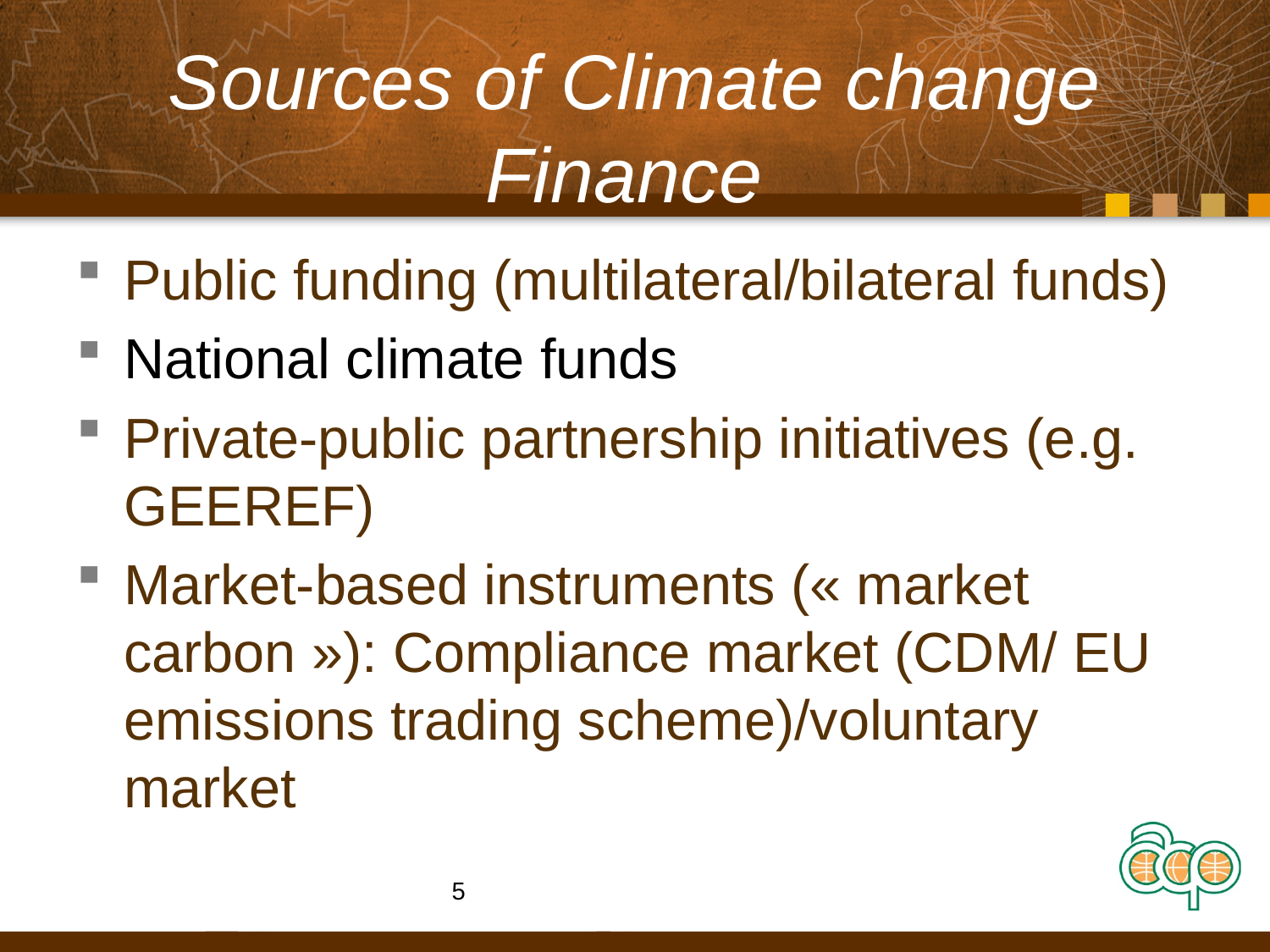

# Sources of Climate change Finance
Public funding (multilateral/bilateral funds)
National climate funds
Private-public partnership initiatives (e.g. GEEREF)
Market-based instruments (« market carbon »): Compliance market (CDM/ EU emissions trading scheme)/voluntary market
5